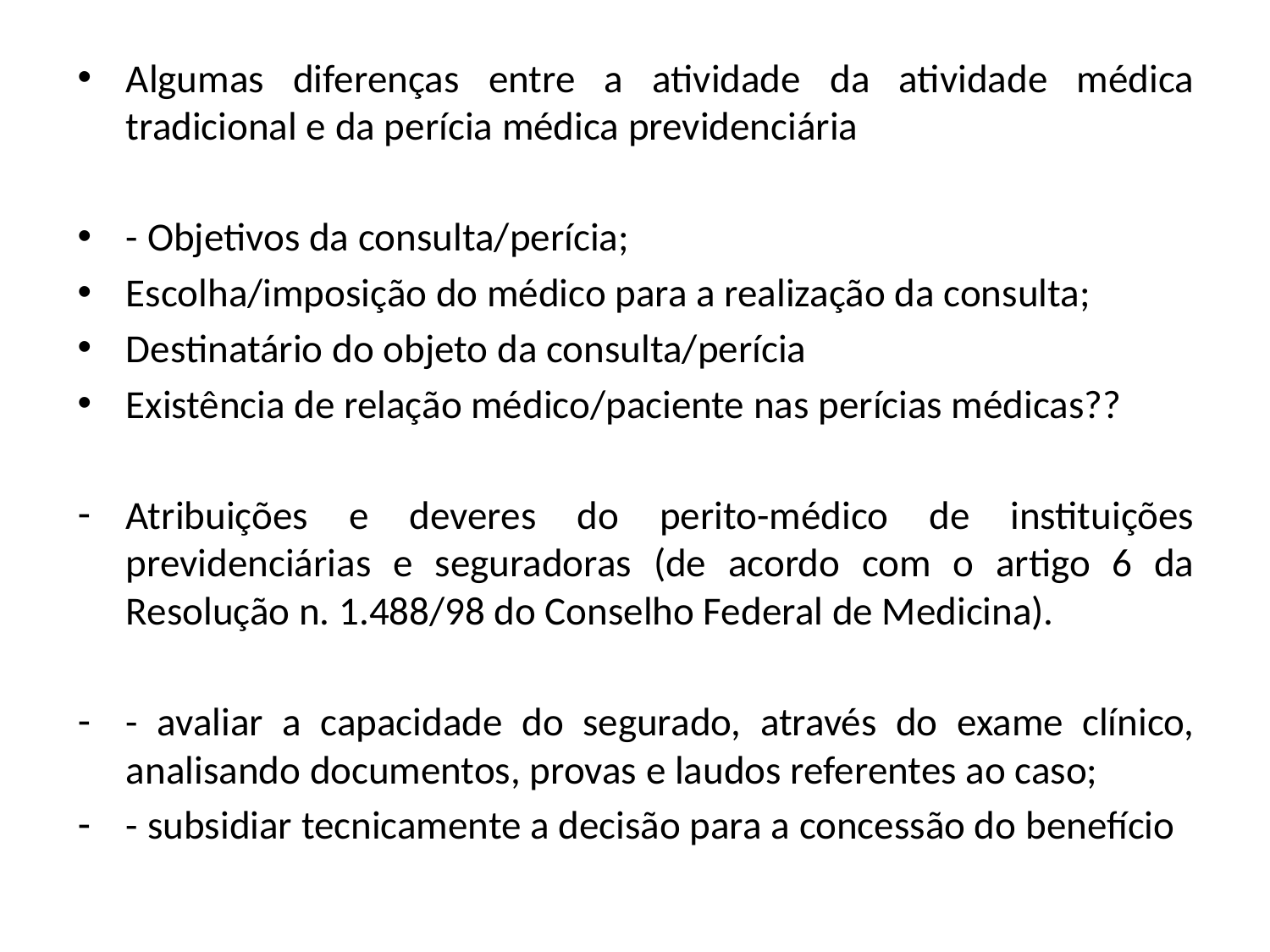

Algumas diferenças entre a atividade da atividade médica tradicional e da perícia médica previdenciária

- Objetivos da consulta/perícia;
Escolha/imposição do médico para a realização da consulta;
Destinatário do objeto da consulta/perícia
Existência de relação médico/paciente nas perícias médicas??

Atribuições e deveres do perito-médico de instituições previdenciárias e seguradoras (de acordo com o artigo 6 da Resolução n. 1.488/98 do Conselho Federal de Medicina).

- avaliar a capacidade do segurado, através do exame clínico, analisando documentos, provas e laudos referentes ao caso;
- subsidiar tecnicamente a decisão para a concessão do benefício